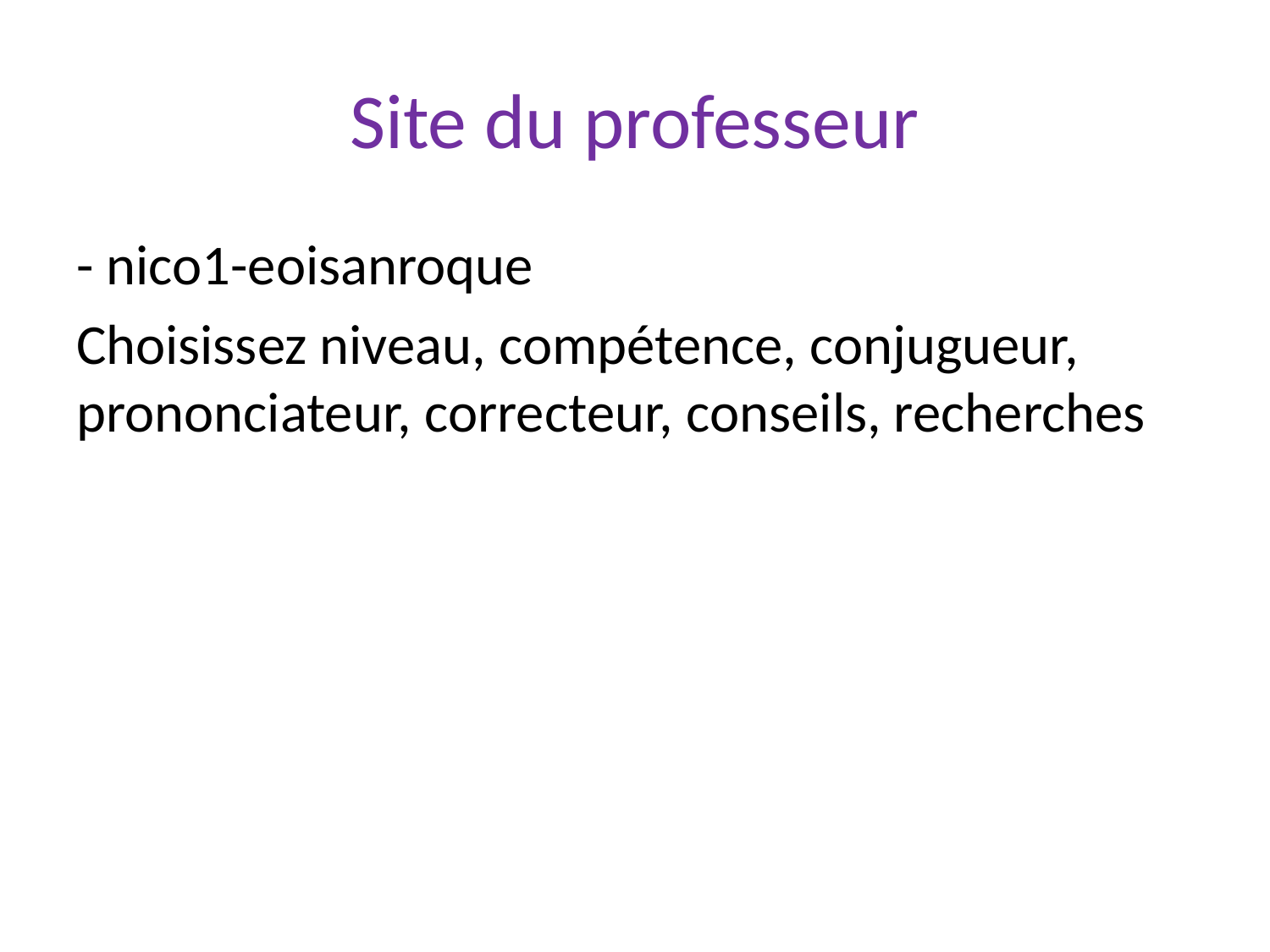

# Site du professeur
- nico1-eoisanroque
Choisissez niveau, compétence, conjugueur, prononciateur, correcteur, conseils, recherches